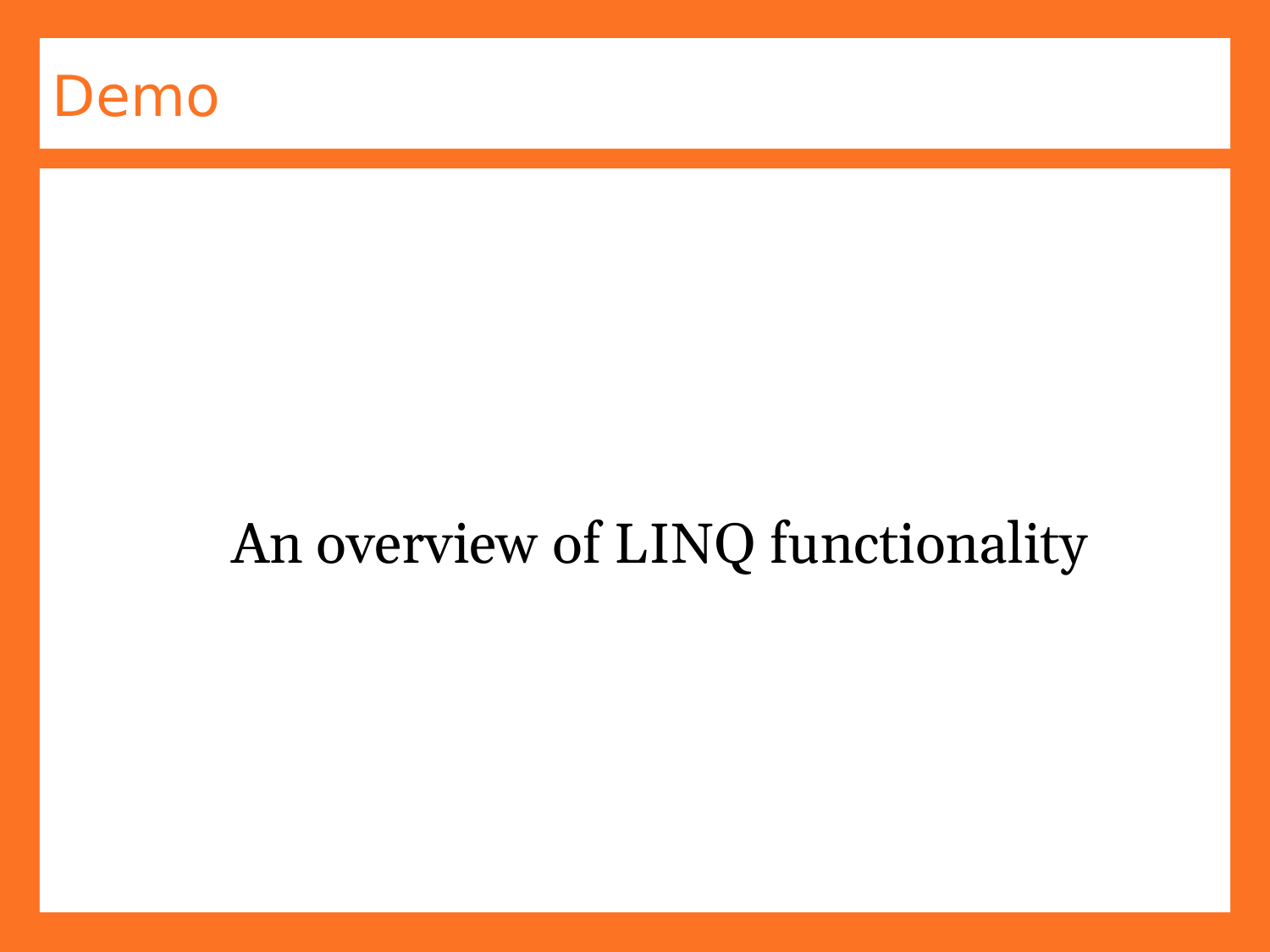

# Demo
An overview of LINQ functionality